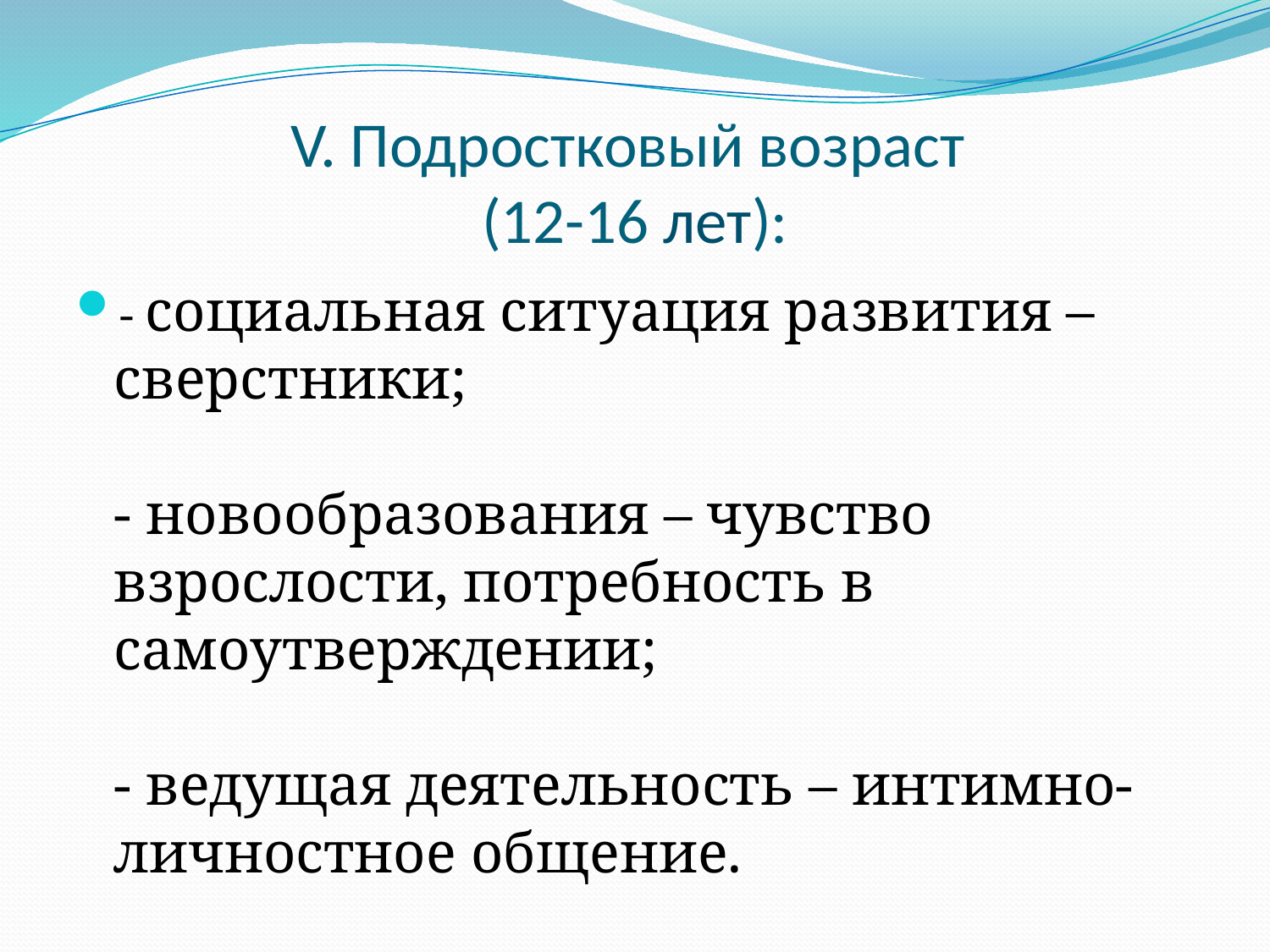

# V. Подростковый возраст (12-16 лет):
- социальная ситуация развития – сверстники;
- новообразования – чувство взрослости, потребность в самоутверждении;
- ведущая деятельность – интимно-личностное общение.